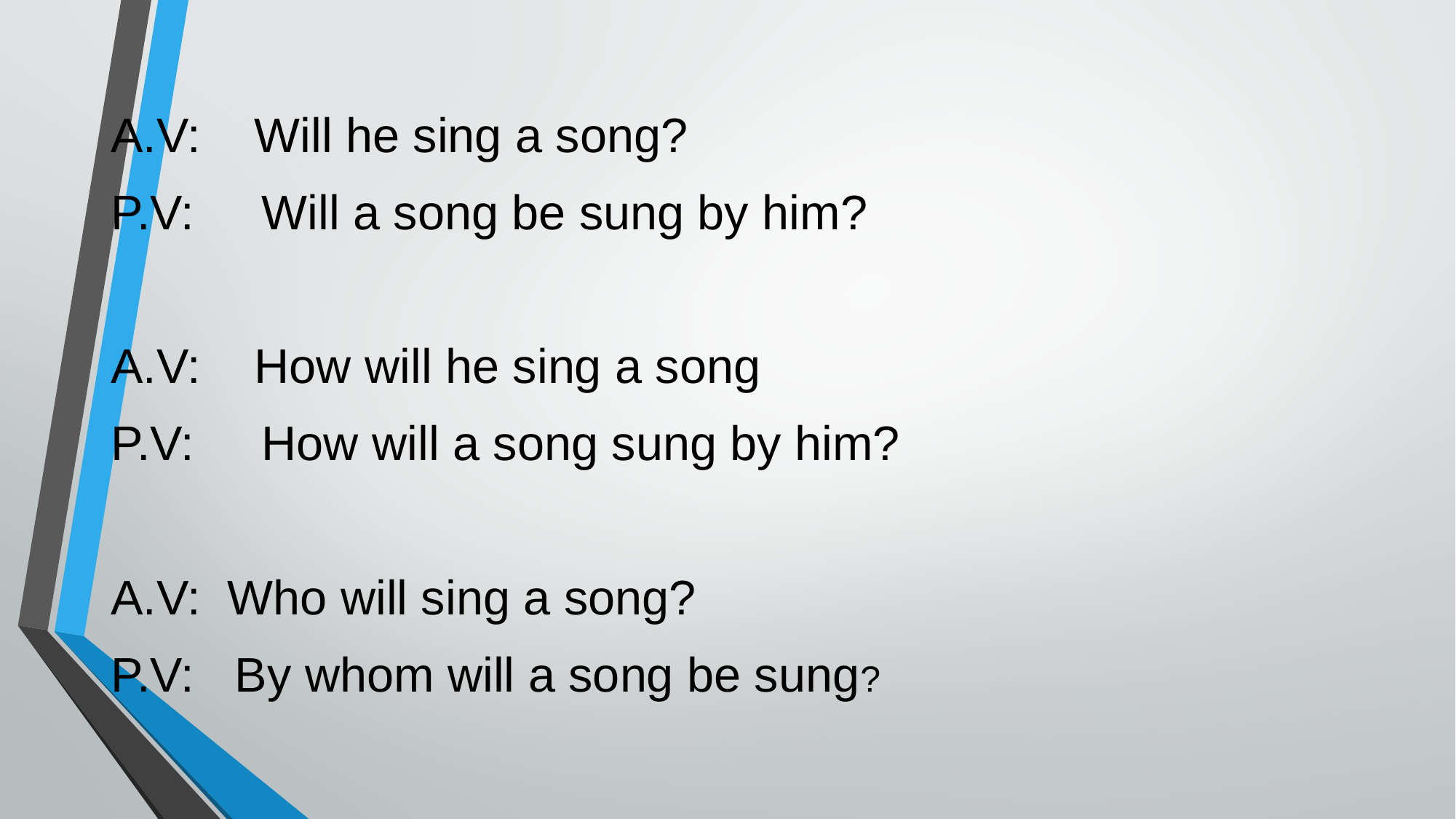

A.V:    Will he sing a song?
P.V:     Will a song be sung by him?

A.V:    How will he sing a song
P.V:     How will a song sung by him?

A.V:  Who will sing a song?
P.V:   By whom will a song be sung?